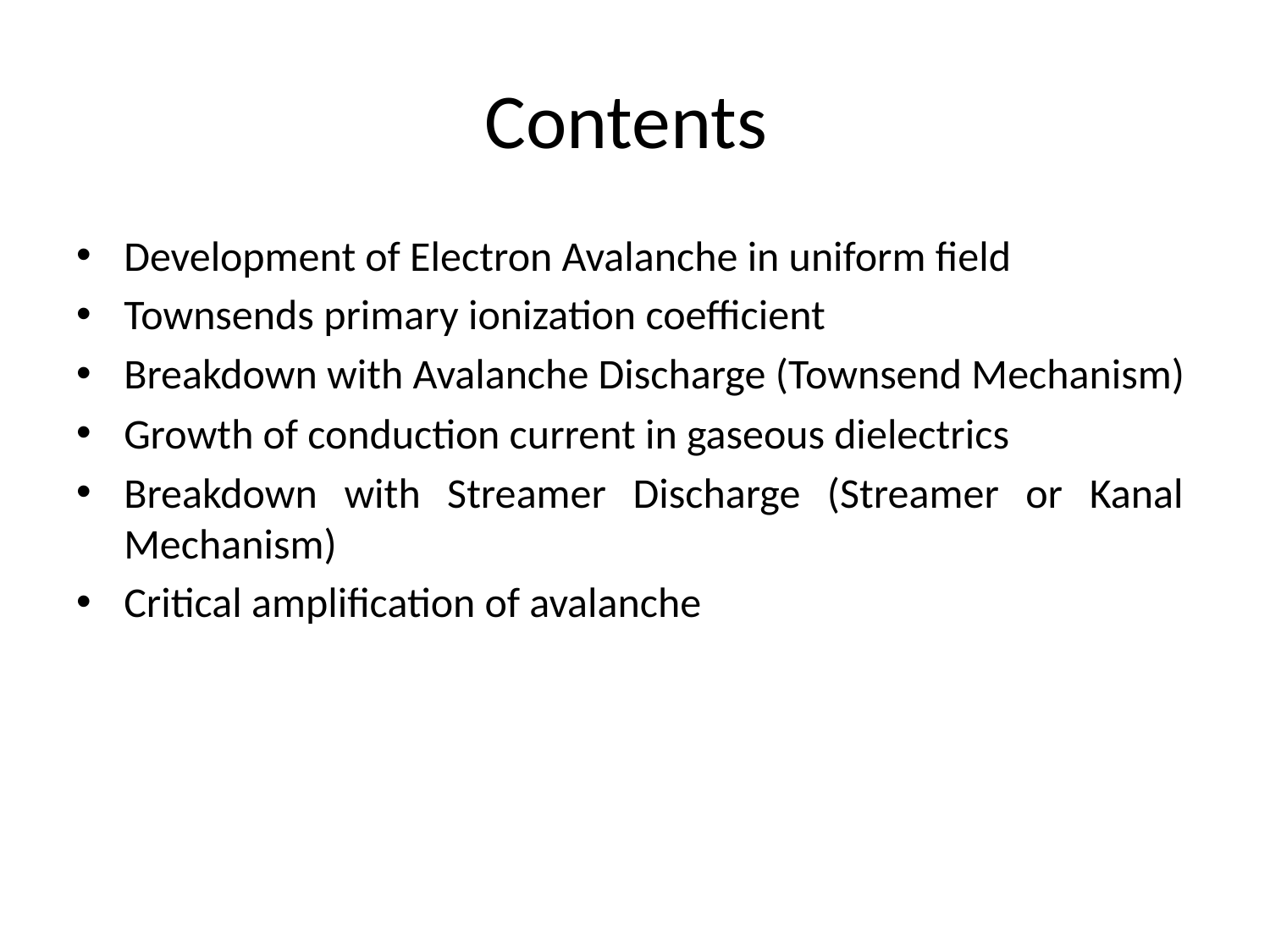

# Contents
Development of Electron Avalanche in uniform field
Townsends primary ionization coefficient
Breakdown with Avalanche Discharge (Townsend Mechanism)
Growth of conduction current in gaseous dielectrics
Breakdown with Streamer Discharge (Streamer or Kanal  Mechanism)
Critical amplification of avalanche